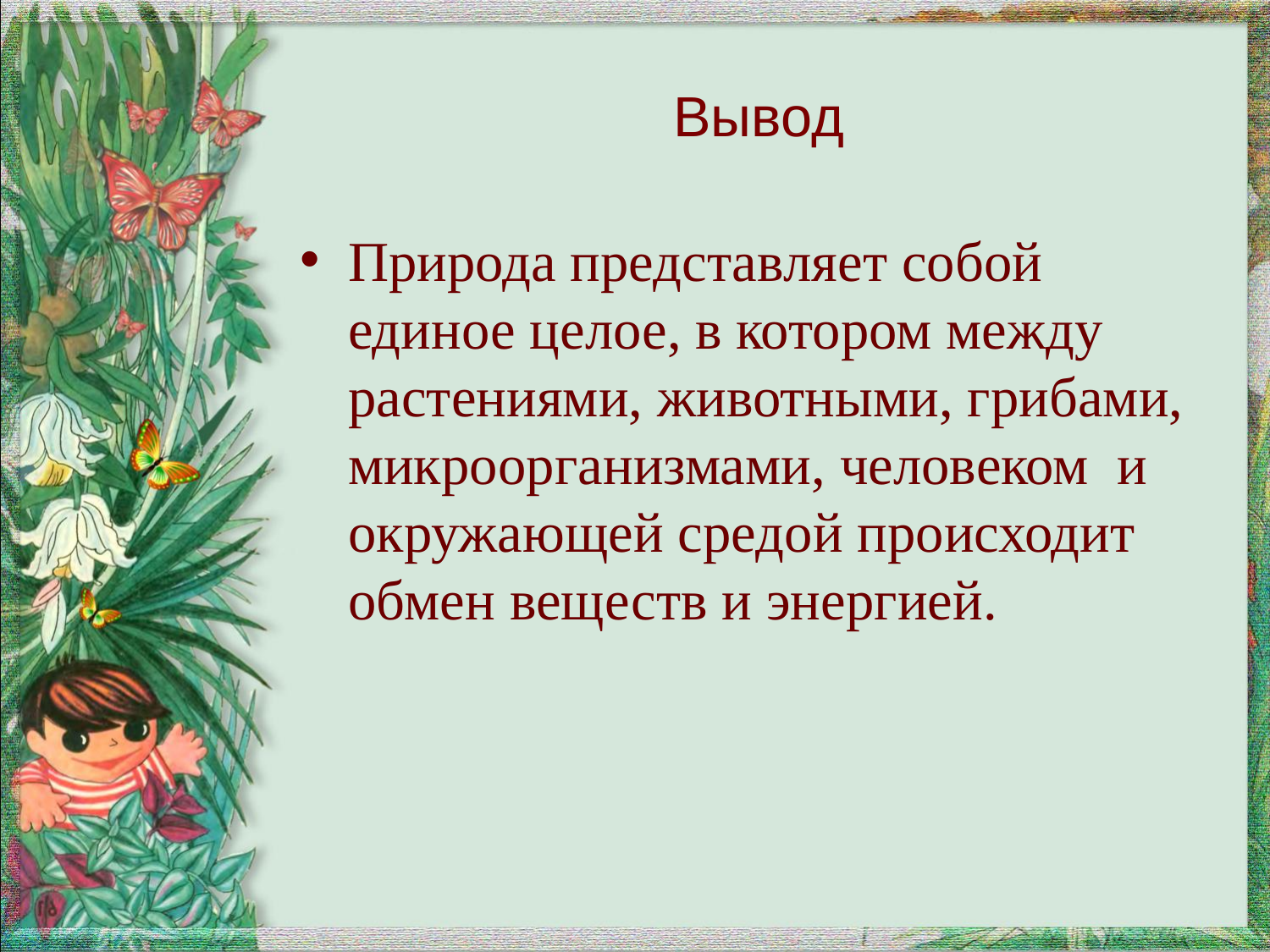

# Вывод
Природа представляет собой единое целое, в котором между растениями, животными, грибами, микроорганизмами, человеком  и окружающей средой происходит обмен веществ и энергией.